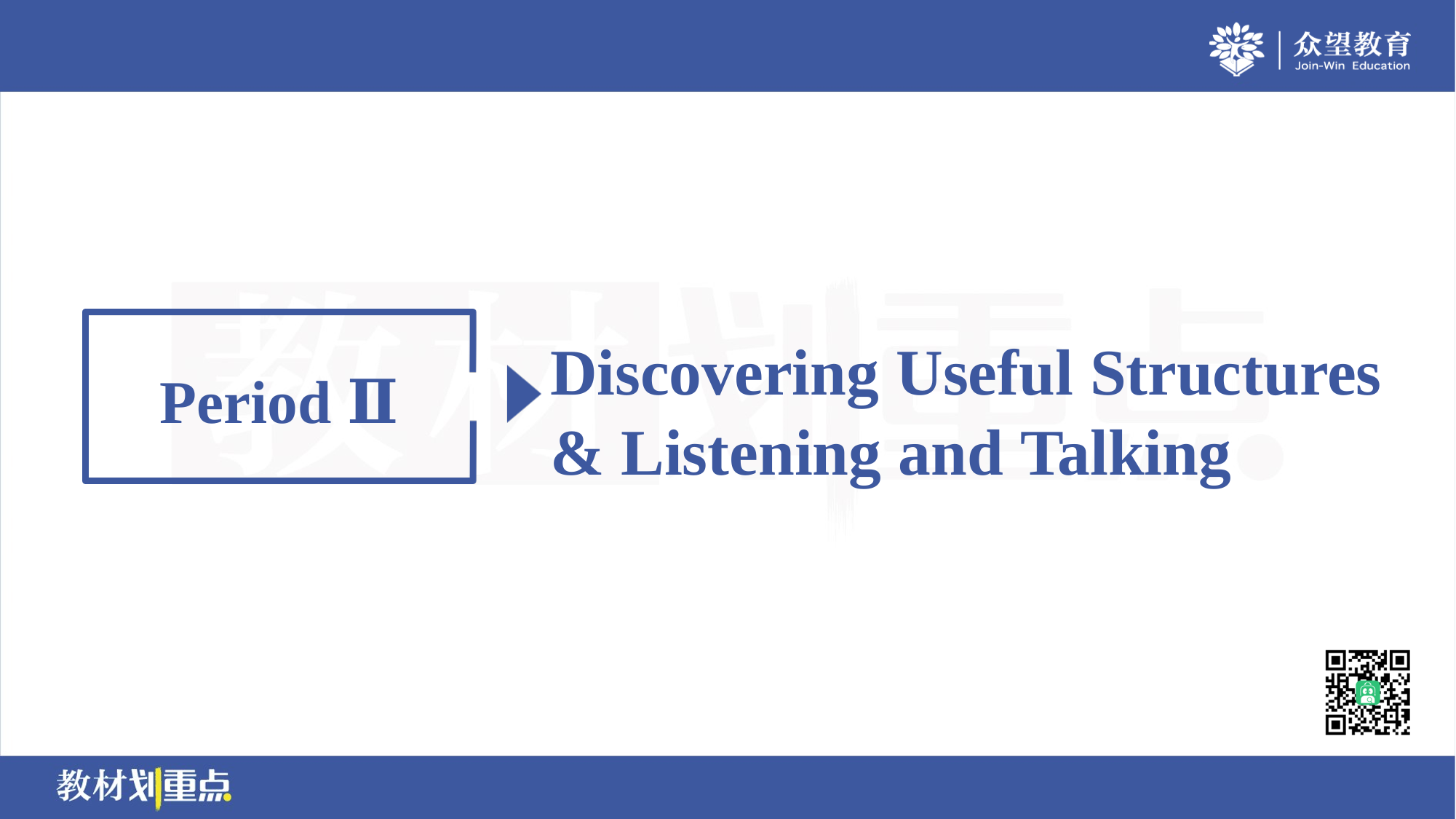

Discovering Useful Structures
& Listening and Talking
Period Ⅱ